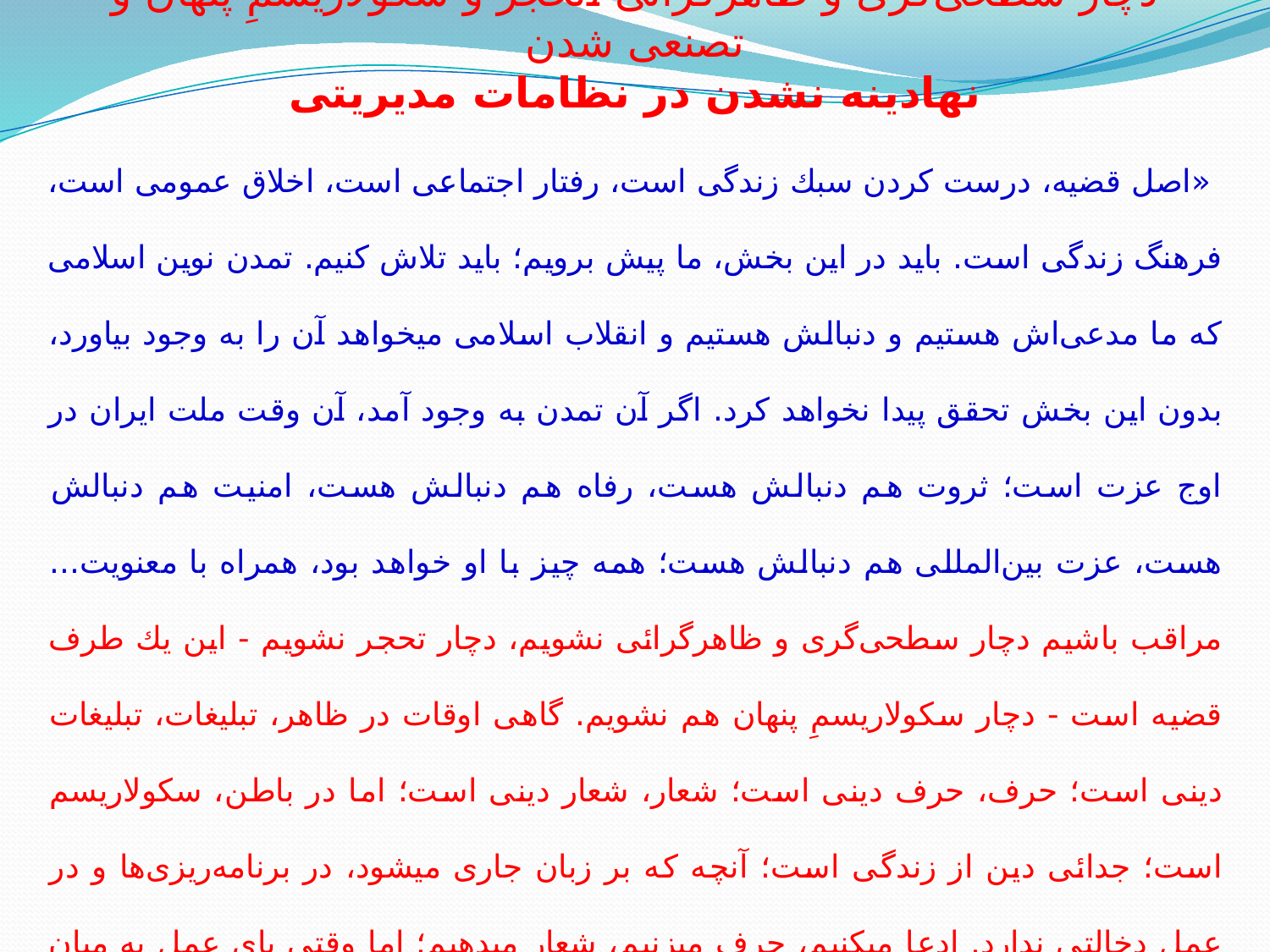

# دچار سطحى‌گرى و ظاهرگرائى ،تحجر و سكولاريسمِ پنهان و تصنعی شدن نهادینه نشدن در نظامات مدیریتی
 «اصل قضيه، درست كردن سبك زندگى است، رفتار اجتماعى است، اخلاق عمومى است، فرهنگ زندگى است. بايد در اين بخش، ما پيش برويم؛ بايد تلاش كنيم. تمدن نوين اسلامى كه ما مدعى‌اش هستيم و دنبالش هستيم و انقلاب اسلامى مي‏خواهد آن را به وجود بياورد، بدون اين بخش تحقق پيدا نخواهد كرد. اگر آن تمدن به وجود آمد، آن وقت ملت ايران در اوج عزت است؛ ثروت هم دنبالش هست، رفاه هم دنبالش هست، امنيت هم دنبالش هست، عزت بين‌المللى هم دنبالش هست؛ همه چيز با او خواهد بود، همراه با معنويت... مراقب باشيم دچار سطحى‌گرى و ظاهرگرائى نشويم، دچار تحجر نشويم - اين يك طرف قضيه است - دچار سكولاريسمِ پنهان هم نشويم. گاهى اوقات در ظاهر، تبليغات، تبليغات دينى است؛ حرف، حرف دينى است؛ شعار، شعار دينى است؛ اما در باطن، سكولاريسم است؛ جدائى دين از زندگى است؛ آنچه كه بر زبان جارى مي‎شود، در برنامه‌ريزى‌ها و در عمل دخالتى ندارد. ادعا مي‎كنيم، حرف مي‎زنيم، شعار مي‎دهيم؛ اما وقتى پاى عمل به ميان مى‌آيد، از آنچه كه شعار داديم، خبرى نيست.» (بیانات رهبر معظم انقلاب در دیدار اعضای هیئت دولت، 08/ 06/ 1384)